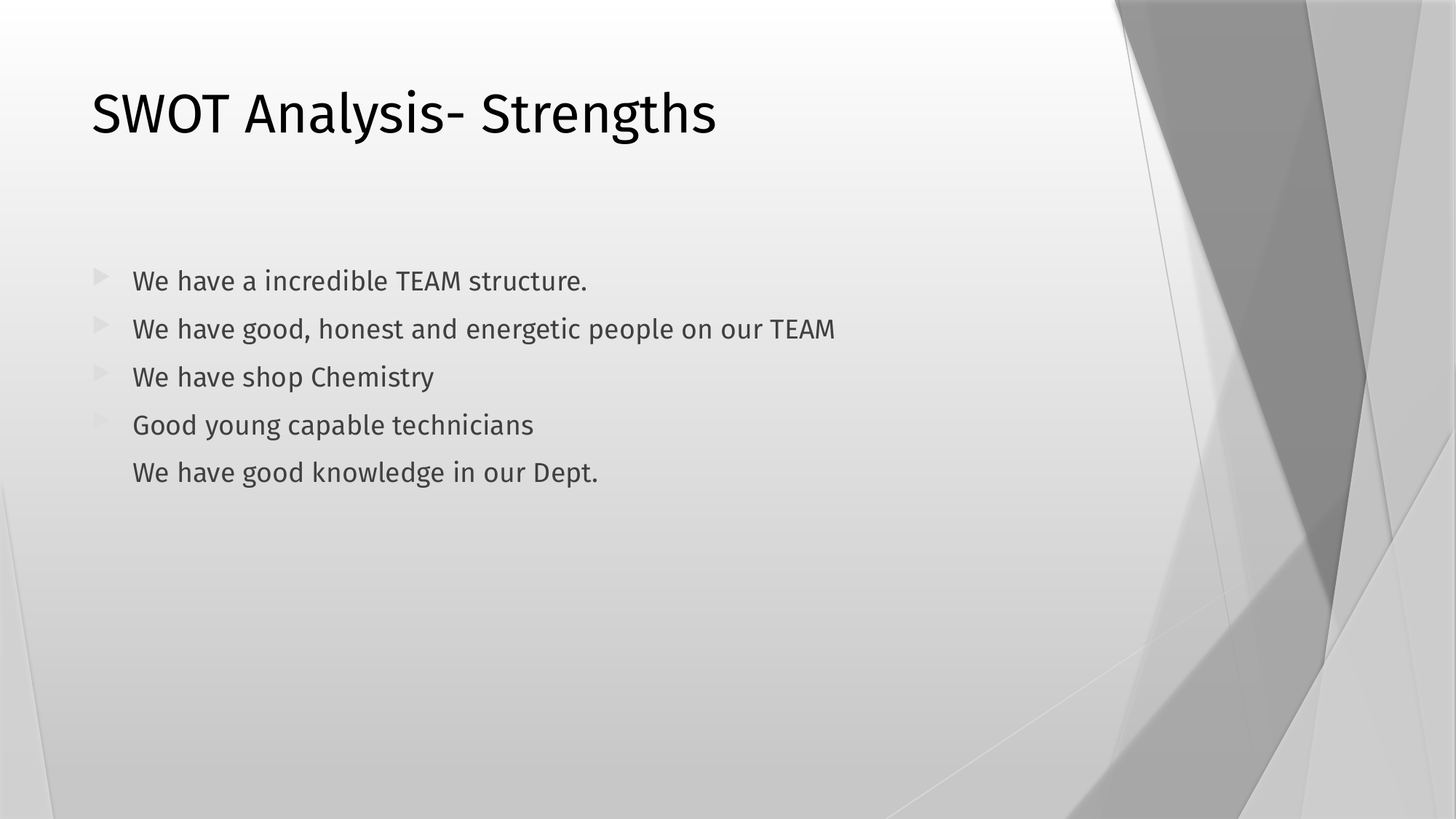

# SWOT Analysis- Strengths
We have a incredible TEAM structure.
We have good, honest and energetic people on our TEAM
We have shop Chemistry
Good young capable technicians
We have good knowledge in our Dept.